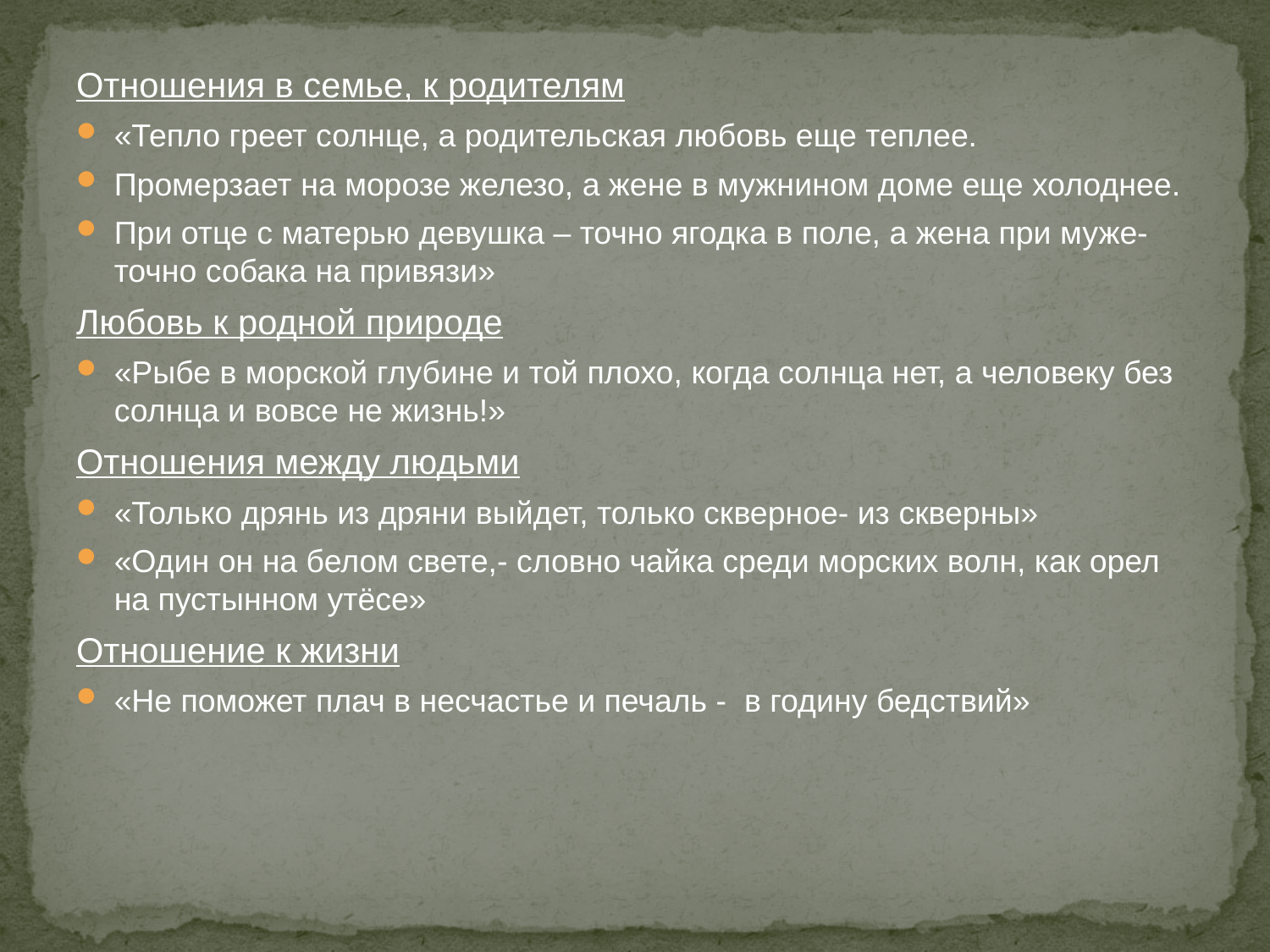

Отношения в семье, к родителям
«Тепло греет солнце, а родительская любовь еще теплее.
Промерзает на морозе железо, а жене в мужнином доме еще холоднее.
При отце с матерью девушка – точно ягодка в поле, а жена при муже- точно собака на привязи»
Любовь к родной природе
«Рыбе в морской глубине и той плохо, когда солнца нет, а человеку без  солнца и вовсе не жизнь!»
Отношения между людьми
«Только дрянь из дряни выйдет, только скверное- из скверны»
«Один он на белом свете,- словно чайка среди морских волн, как орел на пустынном утёсе»
Отношение к жизни
«Не поможет плач в несчастье и печаль -  в годину бедствий»